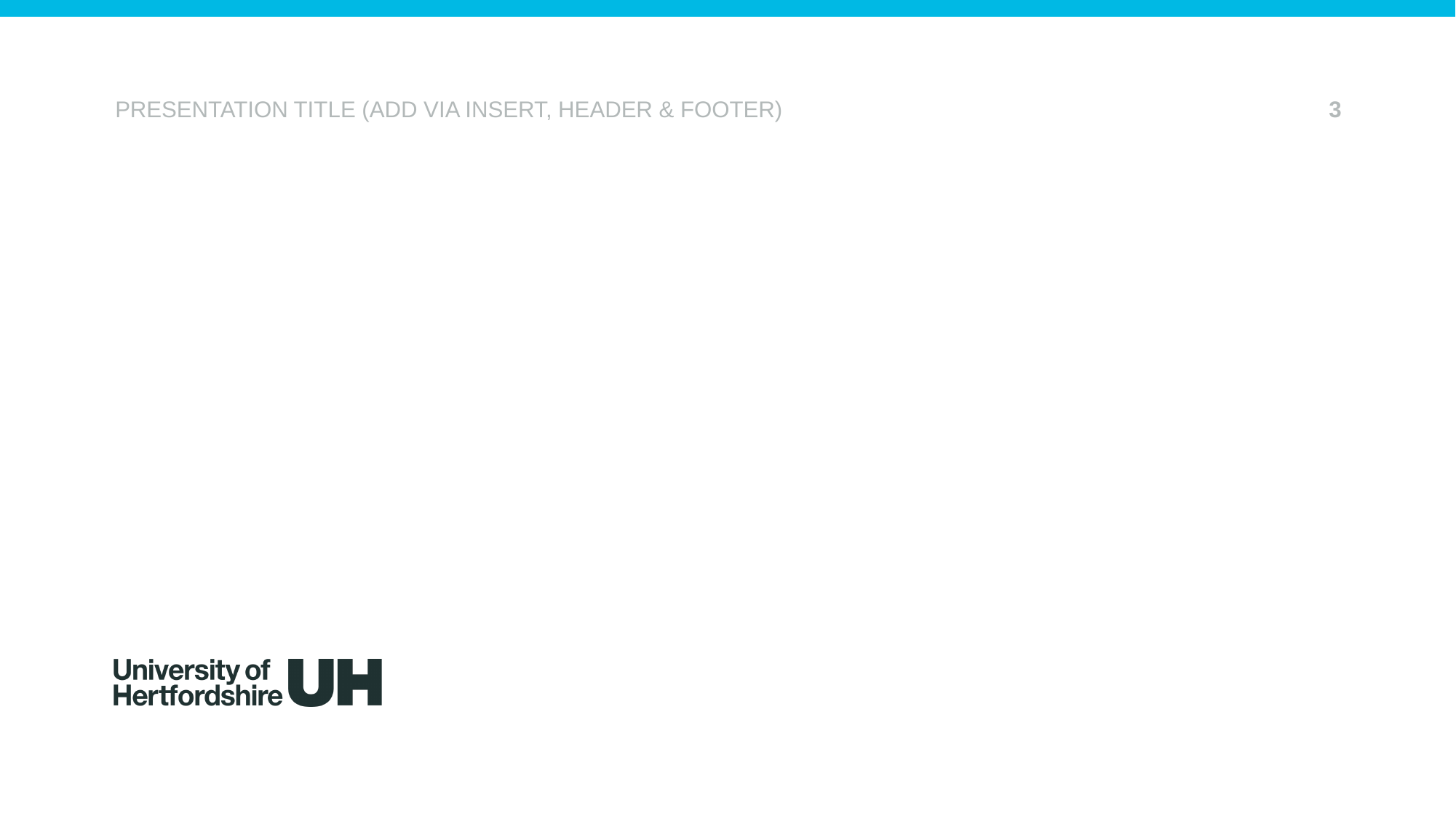

PRESENTATION TITLE (ADD VIA INSERT, HEADER & FOOTER)
3

#